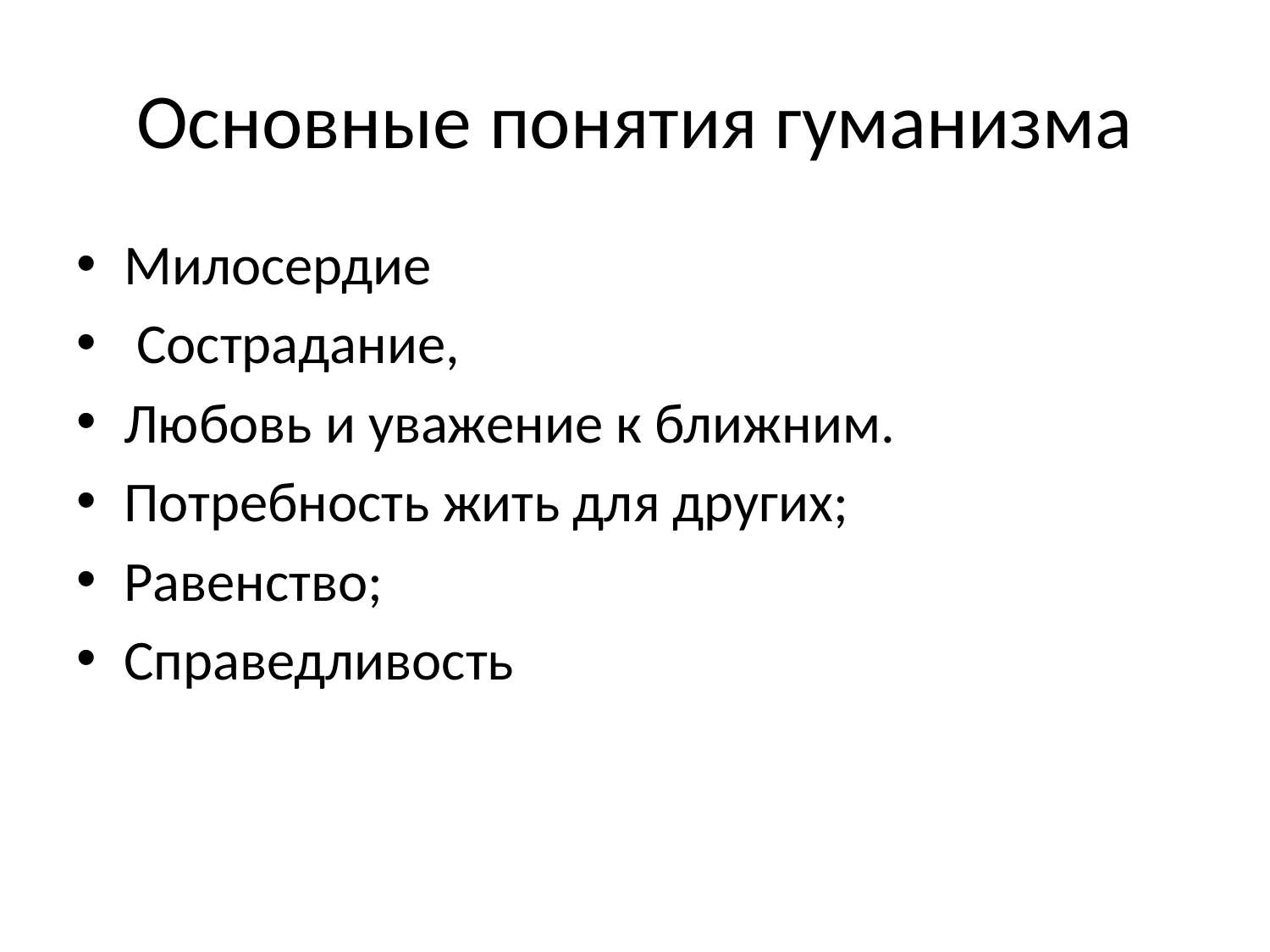

# Основные понятия гуманизма
Милосердие
 Сострадание,
Любовь и уважение к ближним.
Потребность жить для других;
Равенство;
Справедливость